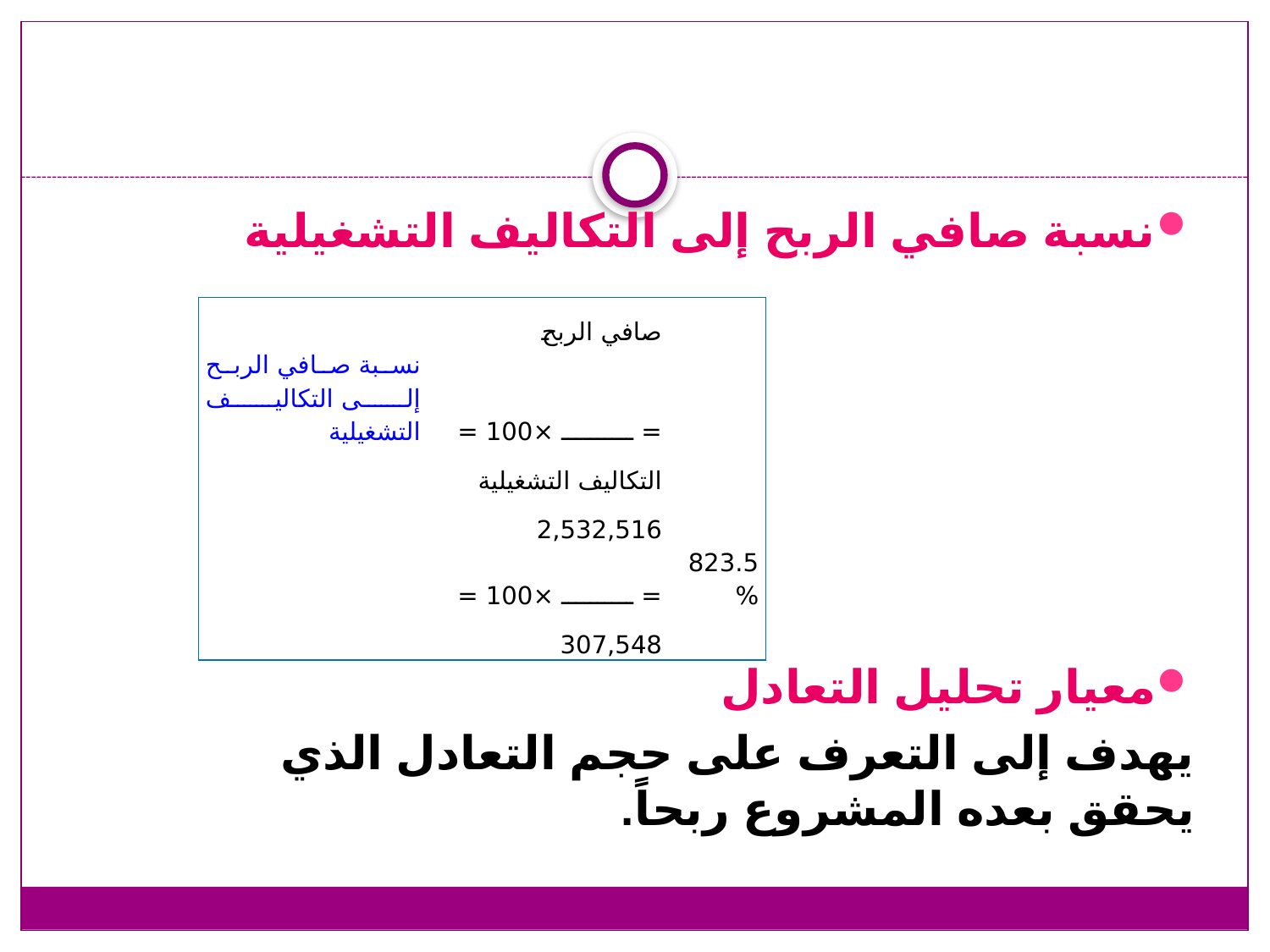

نسبة صافي الربح إلى التكاليف التشغيلية

معيار تحليل التعادل
يهدف إلى التعرف على حجم التعادل الذي يحقق بعده المشروع ربحاً.

|  | صافي الربح |  |
| --- | --- | --- |
| نسبة صافي الربح إلى التكاليف التشغيلية | = ــــــــــ ×100 = |  |
|  | التكاليف التشغيلية |  |
|  | 2,532,516 |  |
|  | = ــــــــــ ×100 = | 823.5% |
|  | 307,548 |  |